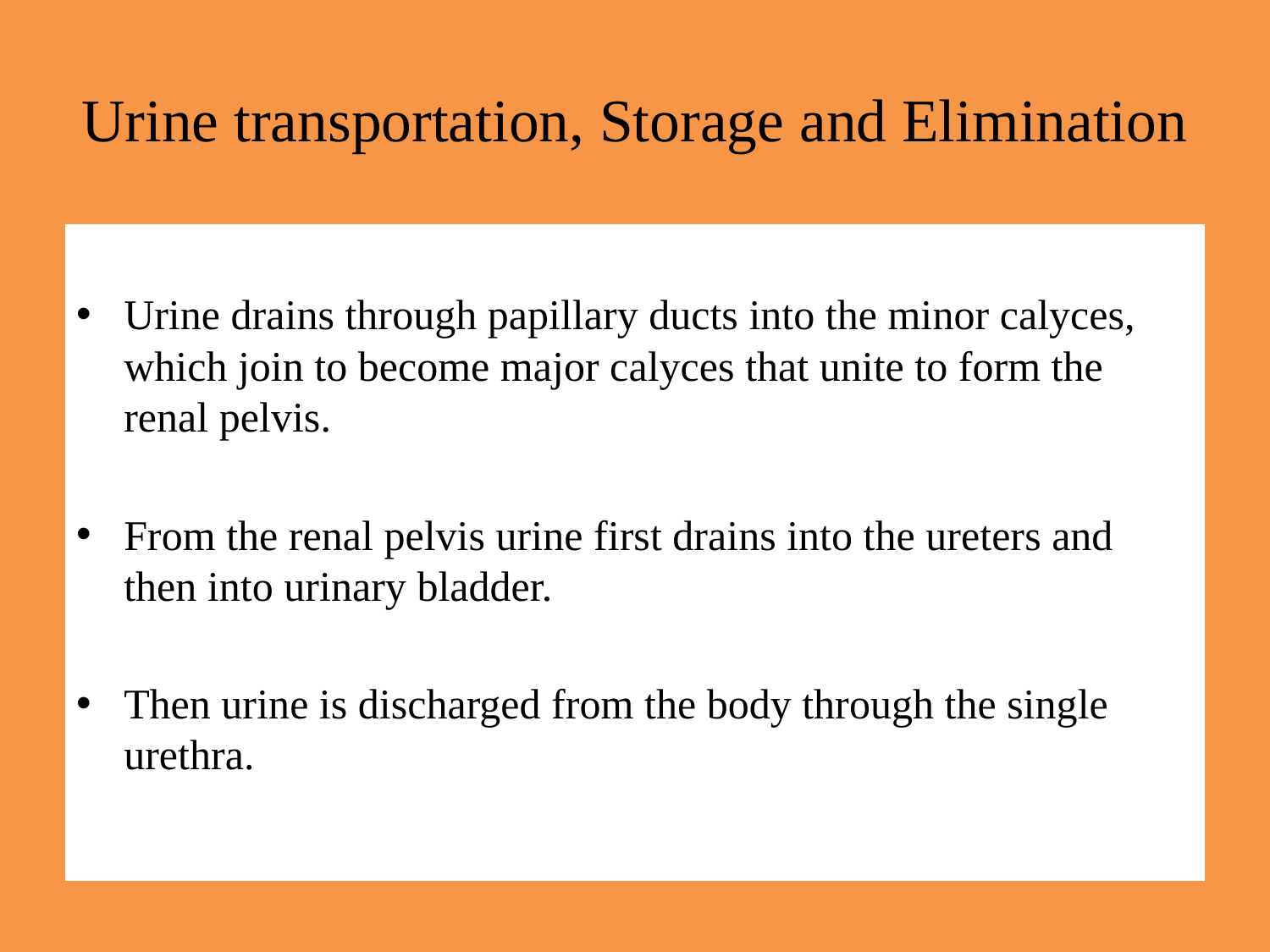

# Urine transportation, Storage and Elimination

Urine drains through papillary ducts into the minor calyces, which join to become major calyces that unite to form the renal pelvis.

From the renal pelvis urine first drains into the ureters and then into urinary bladder.

Then urine is discharged from the body through the single urethra.